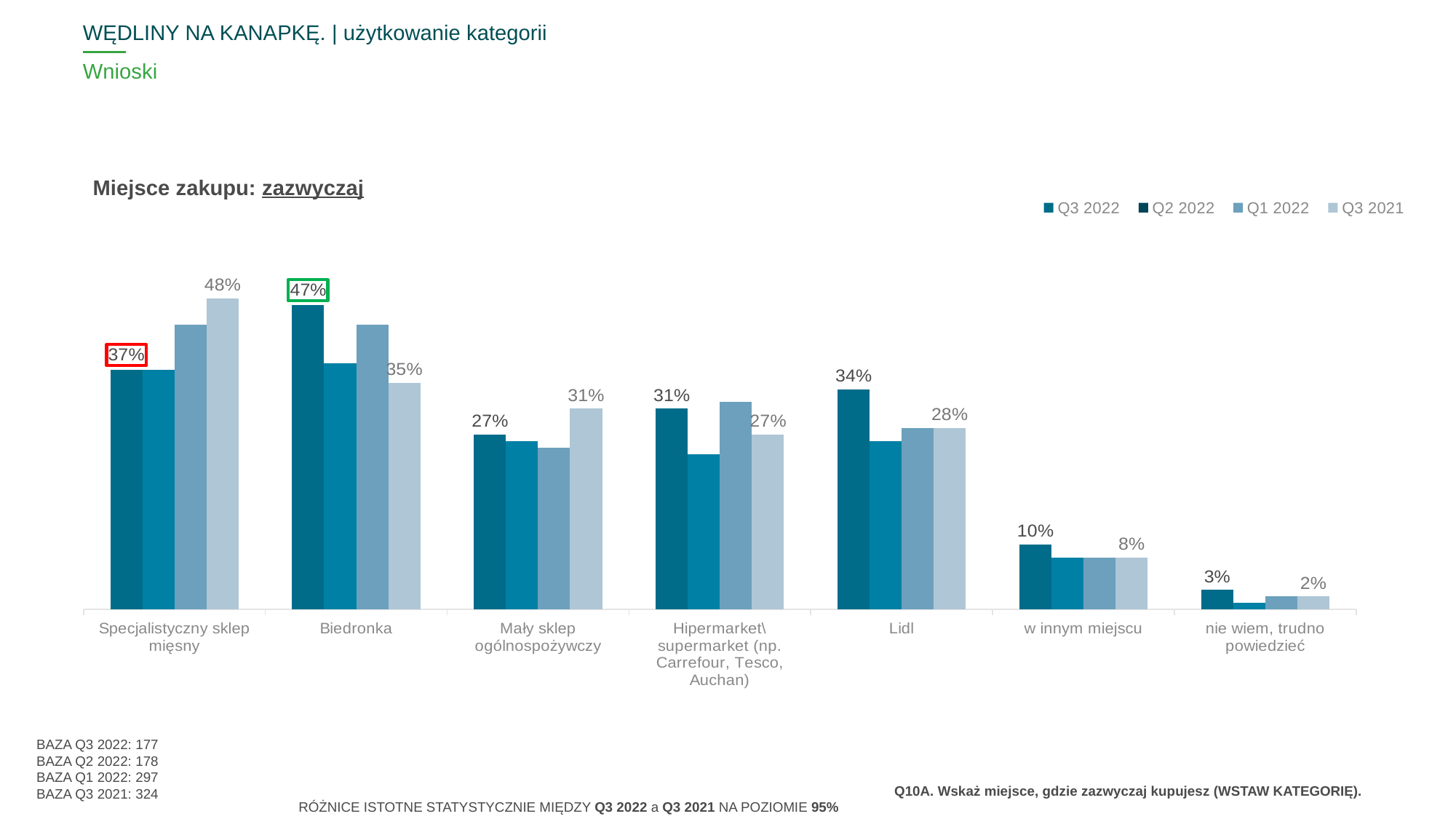

WĘDLINY NA KANAPKĘ. | użytkowanie kategorii
# Wnioski

### Chart

| Category | Q3 2022 | Q2 2022 | Q1 2022 | Q3 2021 |
|---|---|---|---|---|
|  | None | None | None | None |
|  | None | None | None | None |
|  | None | None | None | None |
|  | None | None | None | None |
|  | None | None | None | None |
|  | None | None | None | None |
|  | None | None | None | None |
Miejsce zakupu: zazwyczaj

### Chart

| Category | Q3 2022 | Q2 2022 | Q1 2022 | Q3 2021 |
|---|---|---|---|---|
| Specjalistyczny sklep mięsny | 0.37 | 0.37 | 0.44 | 0.48 |
| Biedronka | 0.47 | 0.38 | 0.44 | 0.35 |
| Mały sklep ogólnospożywczy | 0.27 | 0.26 | 0.25 | 0.31 |
| Hipermarket\supermarket (np. Carrefour, Tesco, Auchan) | 0.31 | 0.24 | 0.32 | 0.27 |
| Lidl | 0.34 | 0.26 | 0.28 | 0.28 |
| w innym miejscu | 0.1 | 0.08 | 0.08 | 0.08 |
| nie wiem, trudno powiedzieć | 0.03 | 0.01 | 0.02 | 0.02 |
BAZA Q3 2022: 177
BAZA Q2 2022: 178
BAZA Q1 2022: 297
BAZA Q3 2021: 324
Q10A. Wskaż miejsce, gdzie zazwyczaj kupujesz (WSTAW KATEGORIĘ).
RÓŻNICE ISTOTNE STATYSTYCZNIE MIĘDZY Q3 2022 a Q3 2021 NA POZIOMIE 95%